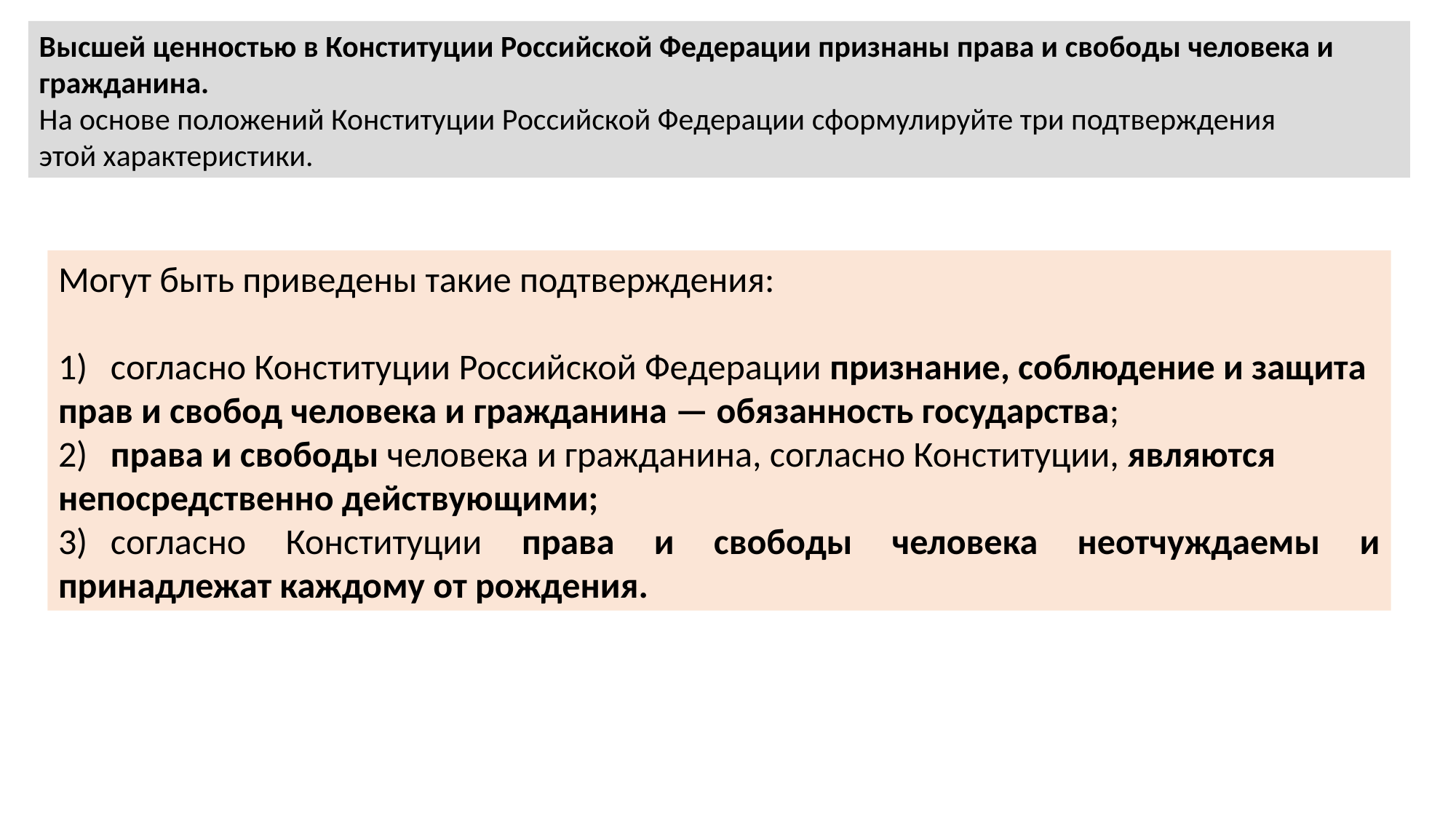

Высшей ценностью в Конституции Российской Федерации признаны права и свободы человека и гражданина.
На основе положений Конституции Российской Федерации сформулируйте три подтверждения
этой характеристики.
Могут быть приведены такие подтверждения:

1)	согласно Конституции Российской Федерации признание, соблюдение и защита прав и свобод человека и гражданина — обязанность государства;
2)	права и свободы человека и гражданина, согласно Конституции, являются непосредственно действующими;
3)	согласно Конституции права и свободы человека неотчуждаемы и принадлежат каждому от рождения.